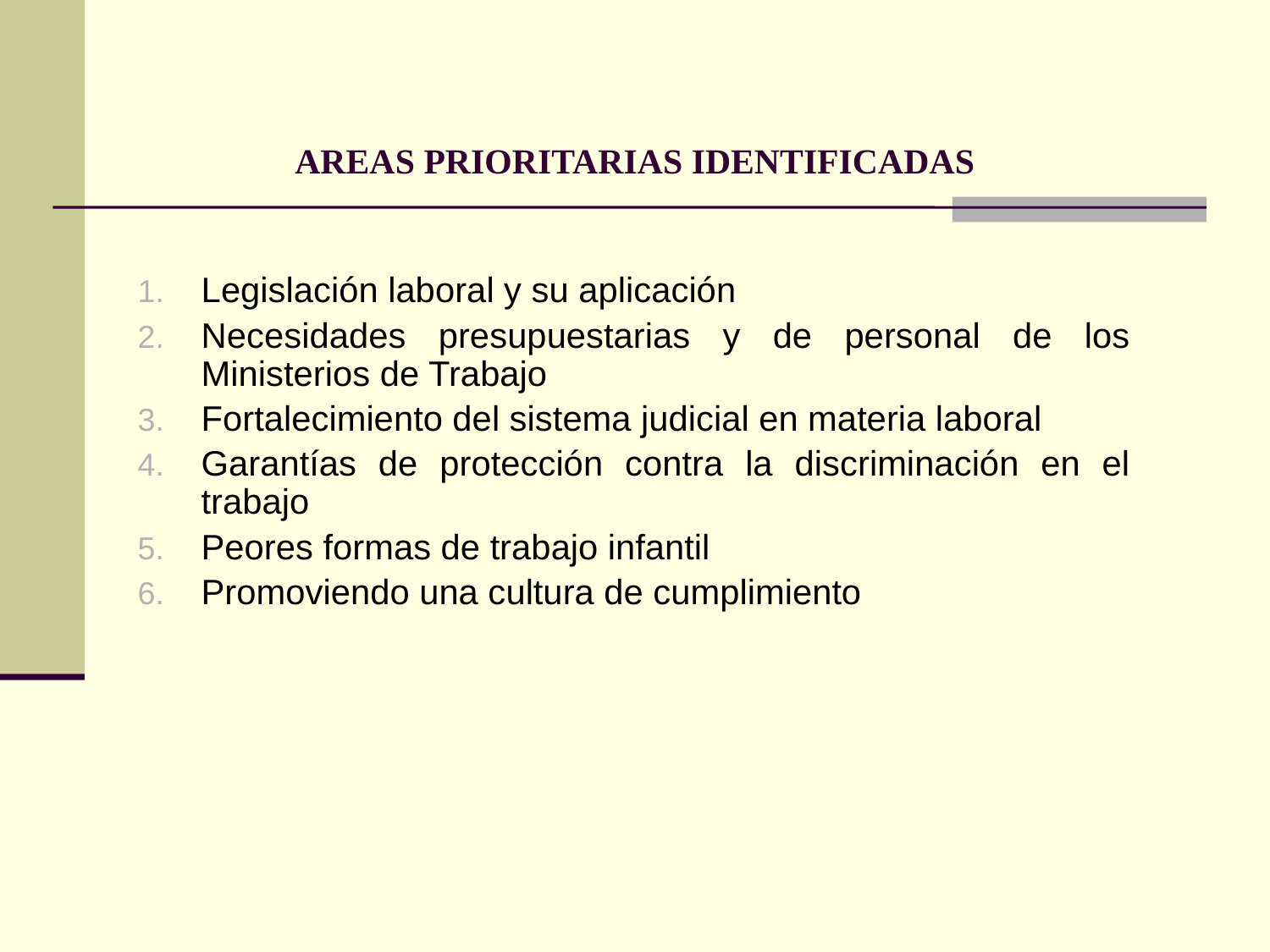

# AREAS PRIORITARIAS IDENTIFICADAS
Legislación laboral y su aplicación
Necesidades presupuestarias y de personal de los Ministerios de Trabajo
Fortalecimiento del sistema judicial en materia laboral
Garantías de protección contra la discriminación en el trabajo
Peores formas de trabajo infantil
Promoviendo una cultura de cumplimiento